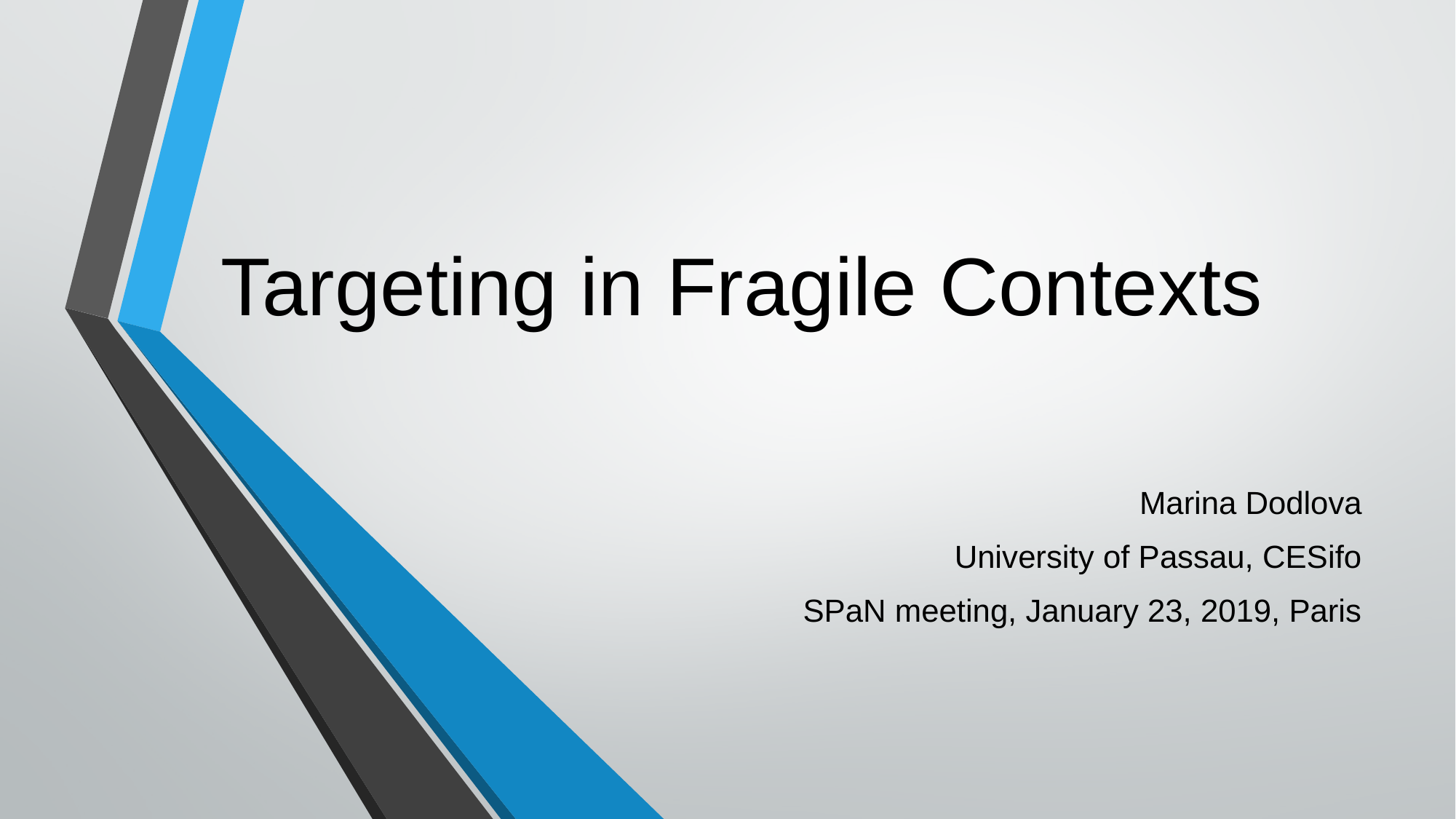

# Targeting in Fragile Contexts
Marina Dodlova
University of Passau, CESifo
SPaN meeting, January 23, 2019, Paris